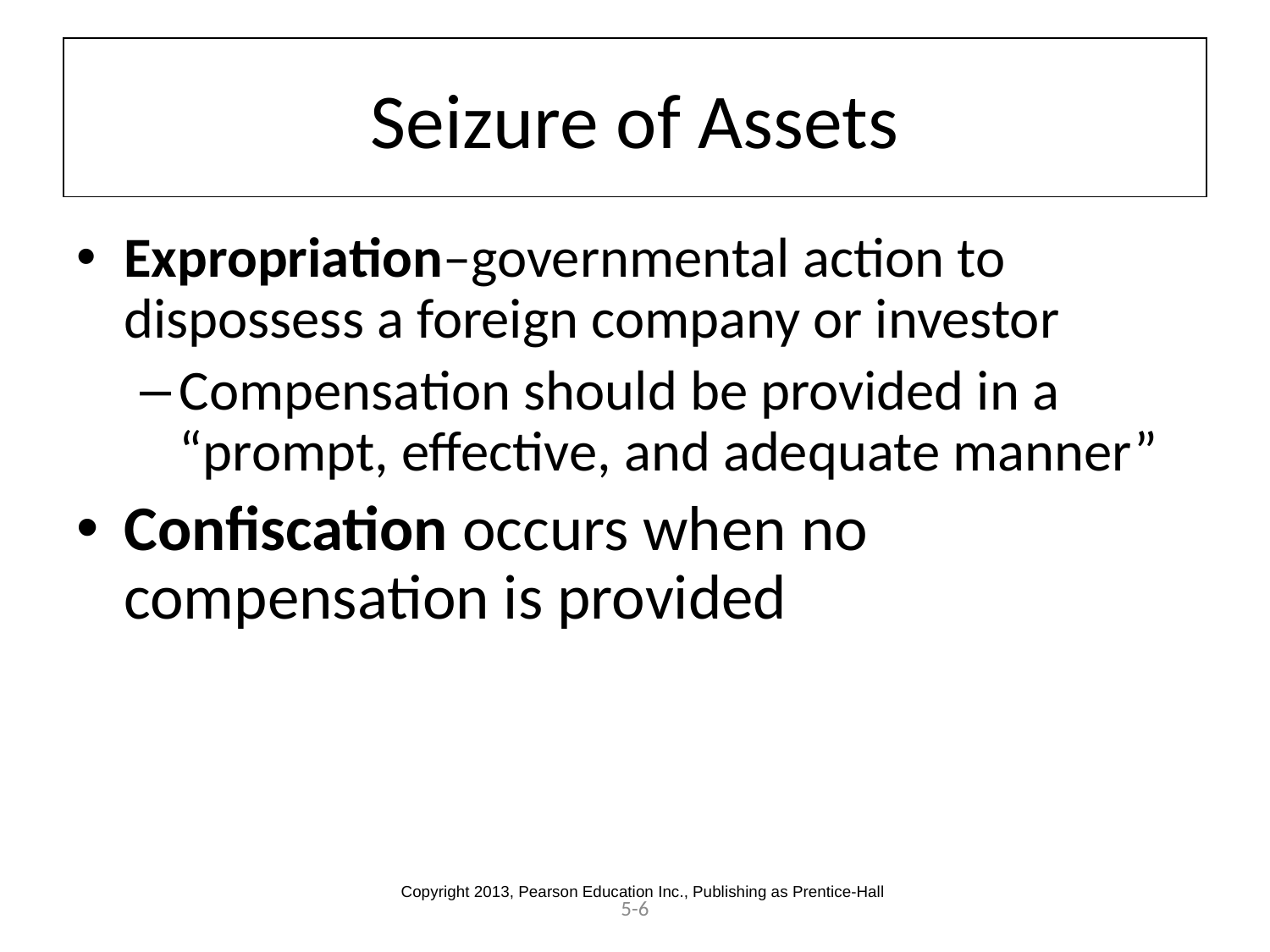

# Seizure of Assets
Expropriation–governmental action to dispossess a foreign company or investor
Compensation should be provided in a “prompt, effective, and adequate manner”
Confiscation occurs when no compensation is provided
Copyright 2013, Pearson Education Inc., Publishing as Prentice-Hall

5-6